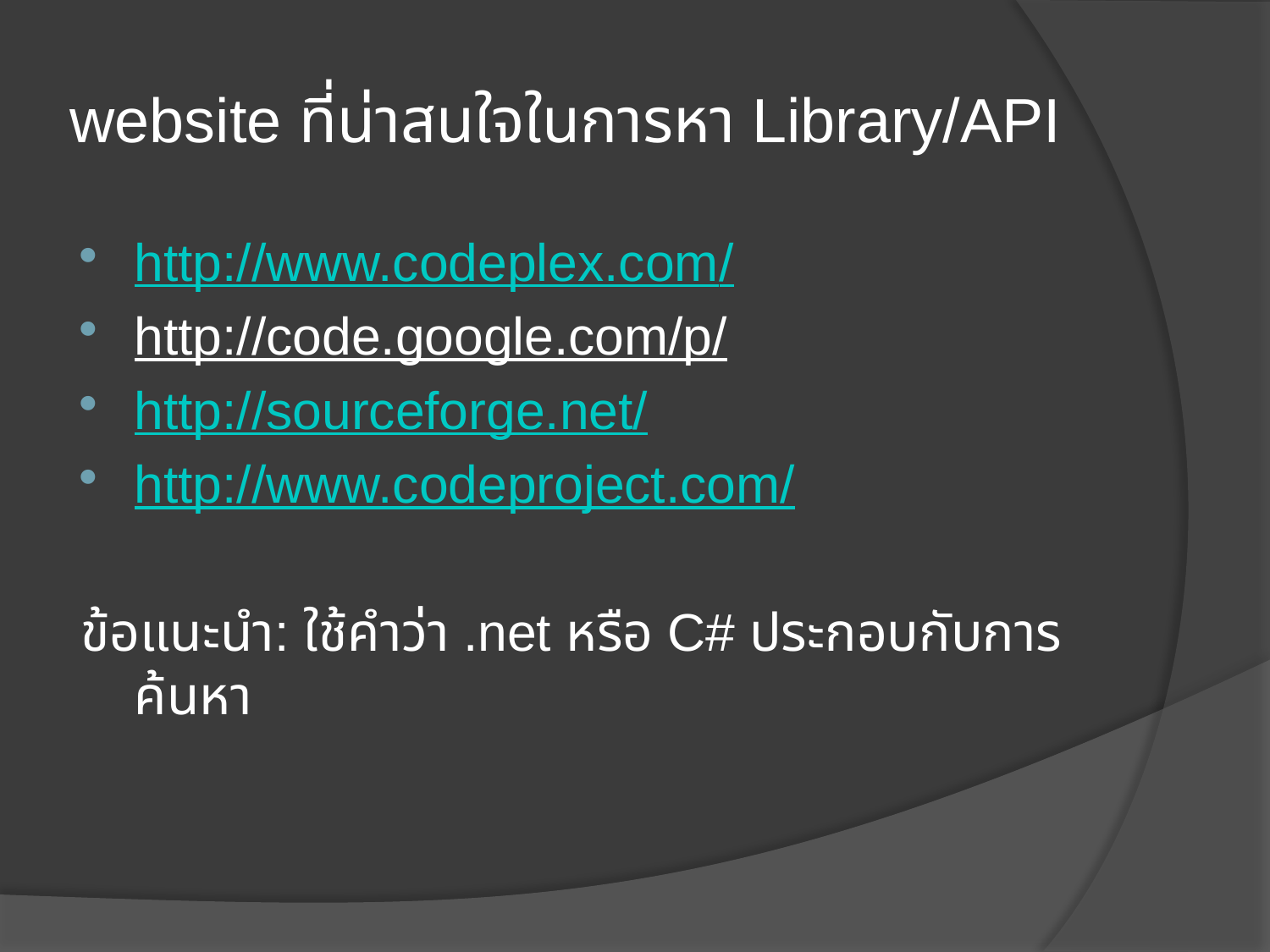

# website ที่น่าสนใจในการหา Library/API
http://www.codeplex.com/
http://code.google.com/p/
http://sourceforge.net/
http://www.codeproject.com/

ข้อแนะนำ: ใช้คำว่า .net หรือ C# ประกอบกับการค้นหา